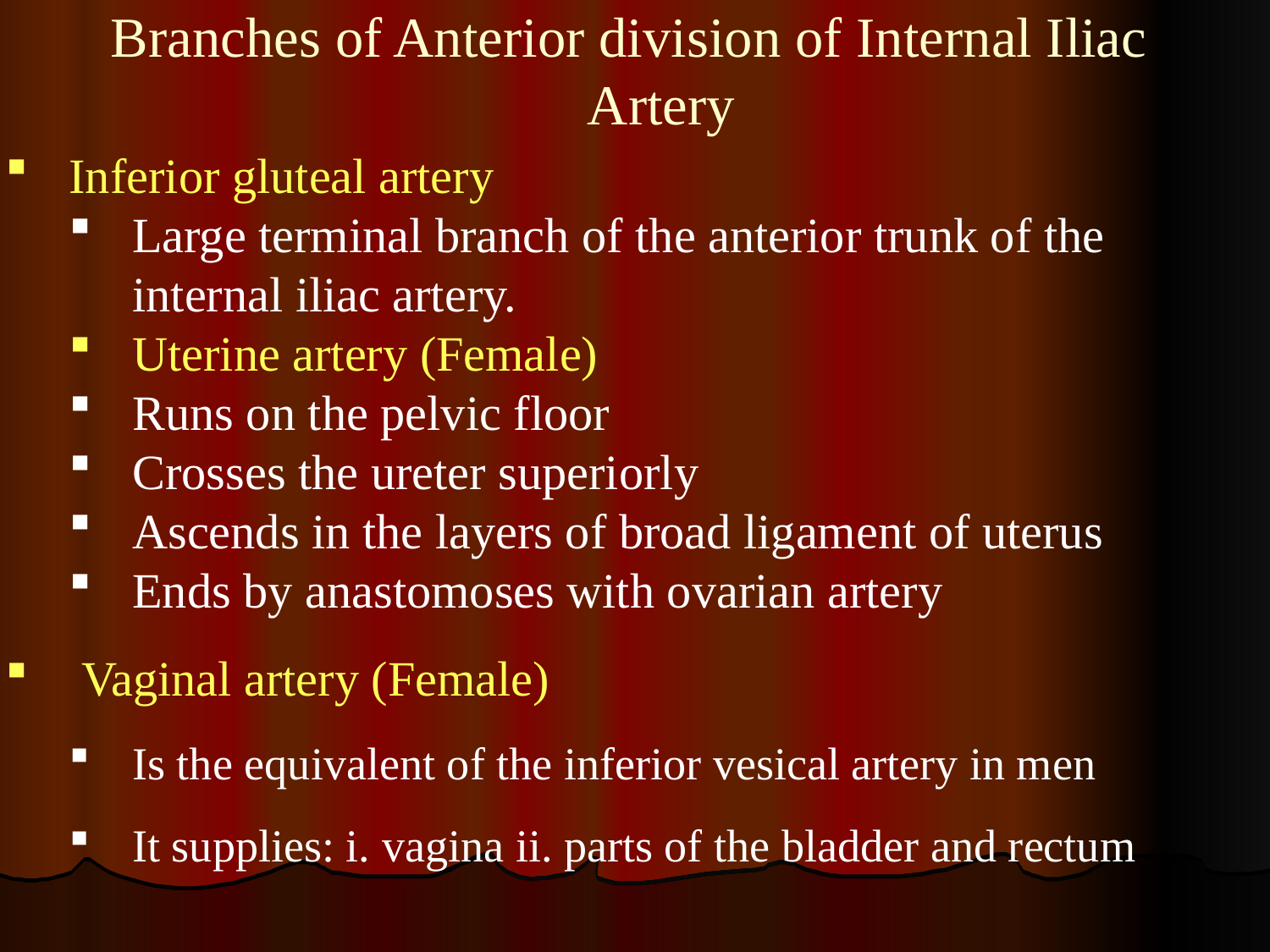

# Branches of Anterior division of Internal Iliac Artery
Inferior gluteal artery
Large terminal branch of the anterior trunk of the internal iliac artery.
Uterine artery (Female)
Runs on the pelvic floor
Crosses the ureter superiorly
Ascends in the layers of broad ligament of uterus
Ends by anastomoses with ovarian artery
 Vaginal artery (Female)
Is the equivalent of the inferior vesical artery in men
It supplies: i. vagina ii. parts of the bladder and rectum